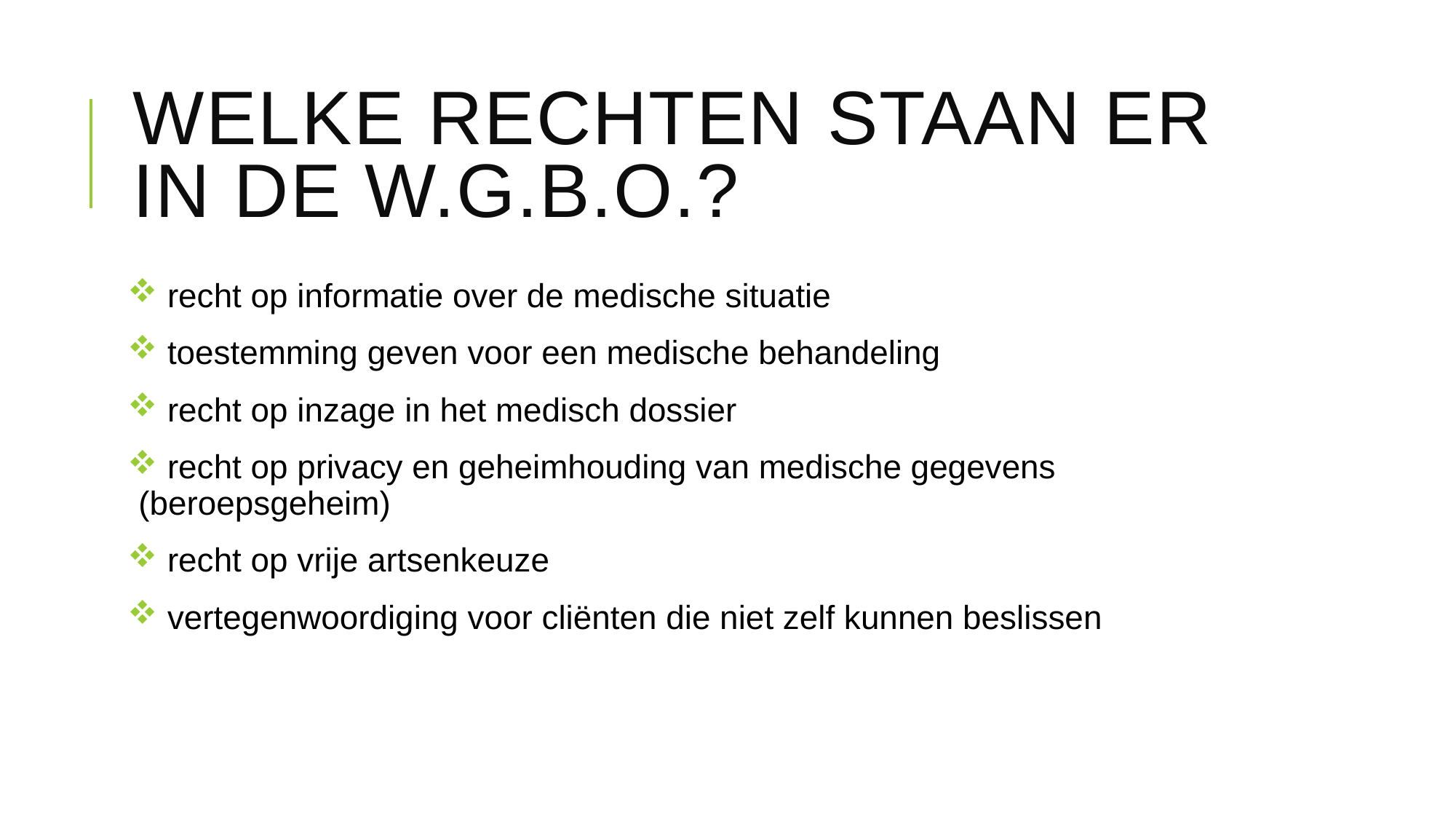

# Welke rechten staan er in de w.g.b.o.?
 recht op informatie over de medische situatie
 toestemming geven voor een medische behandeling
 recht op inzage in het medisch dossier
 recht op privacy en geheimhouding van medische gegevens (beroepsgeheim)
 recht op vrije artsenkeuze
 vertegenwoordiging voor cliënten die niet zelf kunnen beslissen